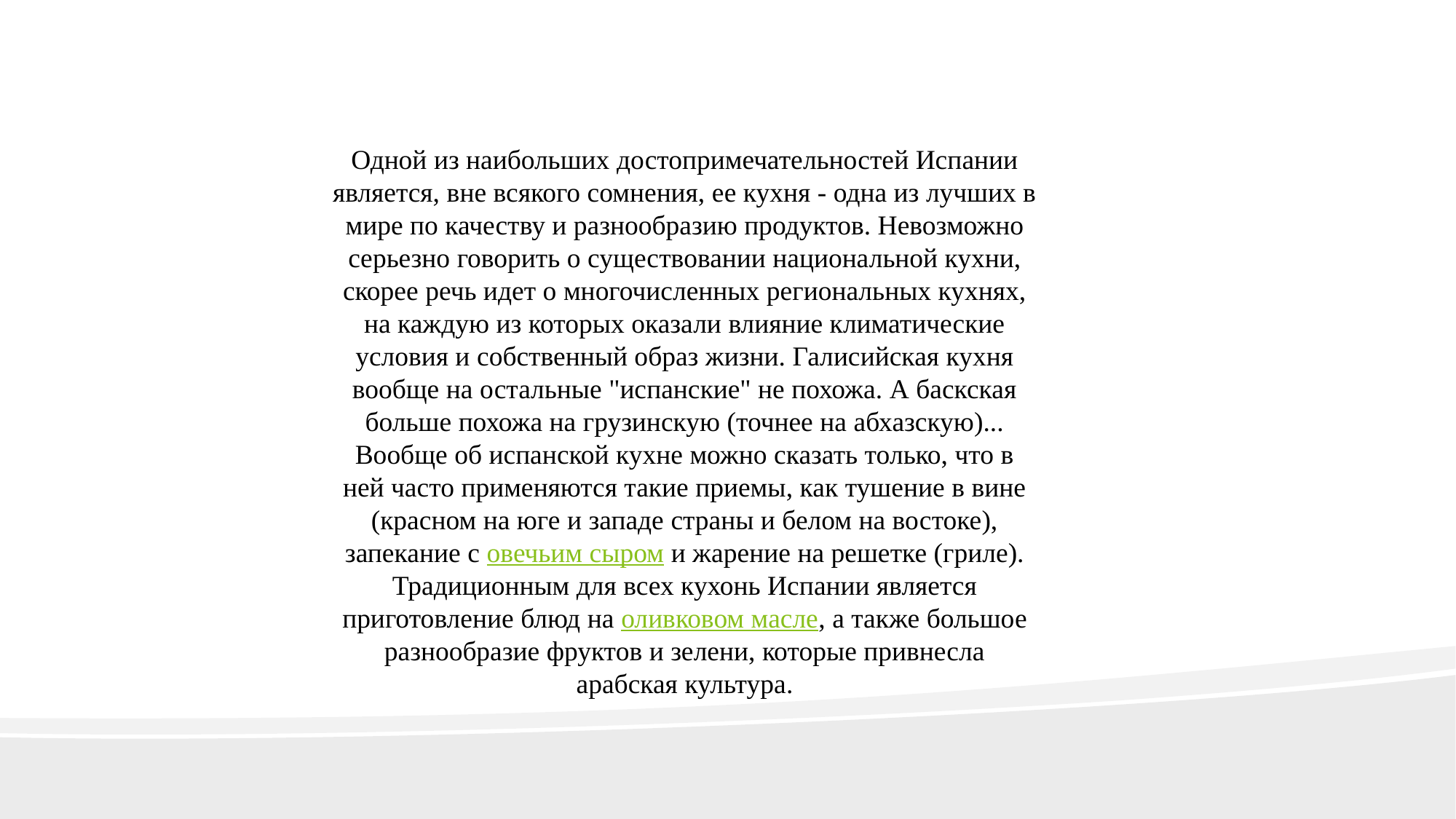

Одной из наибольших достопримечательностей Испании является, вне всякого сомнения, ее кухня - одна из лучших в мире по качеству и разнообразию продуктов. Невозможно серьезно говорить о существовании национальной кухни, скорее речь идет о многочисленных региональных кухнях, на каждую из которых оказали влияние климатические условия и собственный образ жизни. Галисийская кухня вообще на остальные "испанские" не похожа. А баскская больше похожа на грузинскую (точнее на абхазскую)... Вообще об испанской кухне можно сказать только, что в ней часто применяются такие приемы, как тушение в вине (красном на юге и западе страны и белом на востоке), запекание с овечьим сыром и жарение на решетке (гриле). Традиционным для всех кухонь Испании является приготовление блюд на оливковом масле, а также большое разнообразие фруктов и зелени, которые привнесла арабская культура.